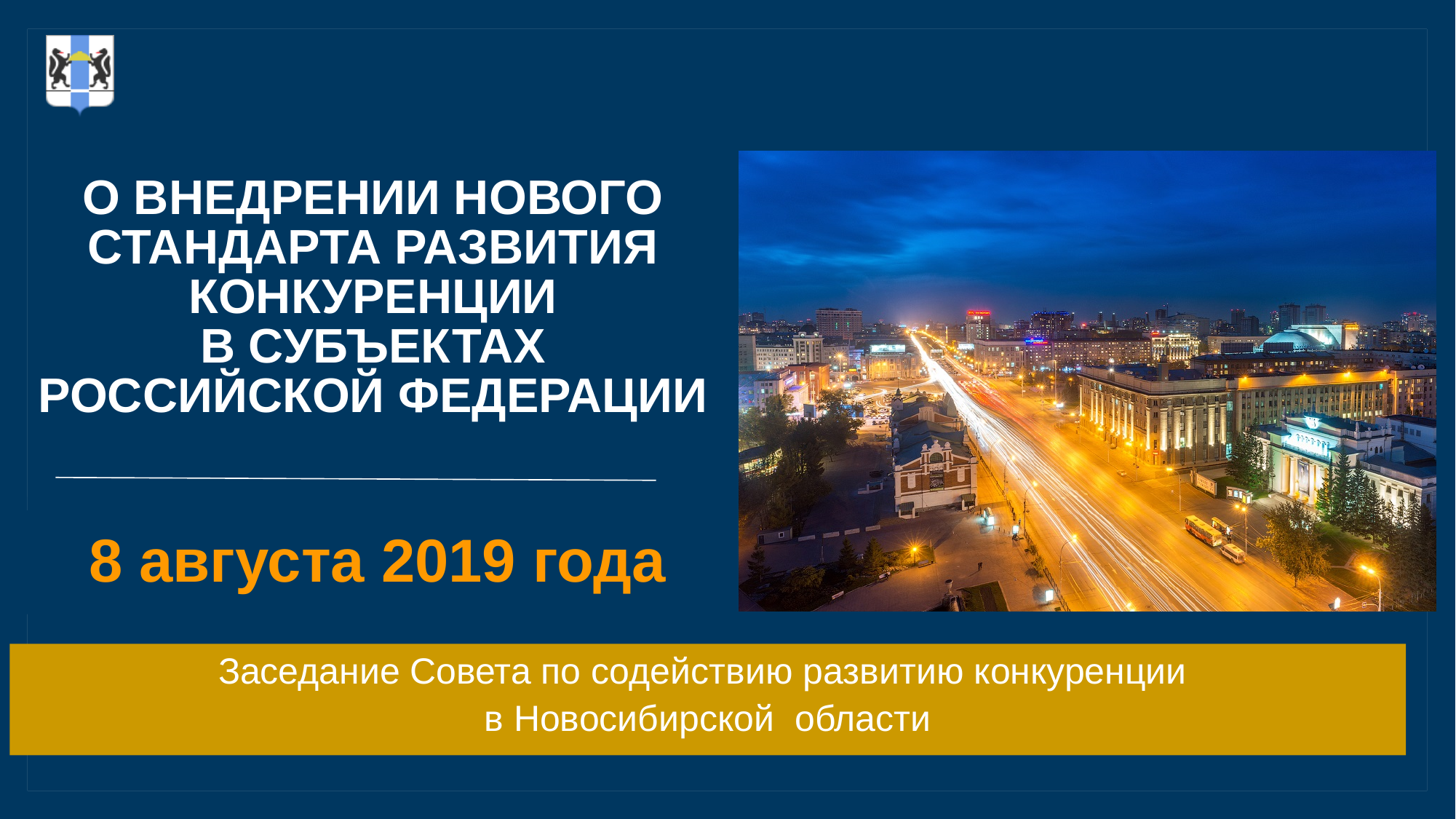

# О внедрении НОВОГО стандарта развития конкуренции в субъектах российской федерации
8 августа 2019 года
Заседание Совета по содействию развитию конкуренции
в Новосибирской  области